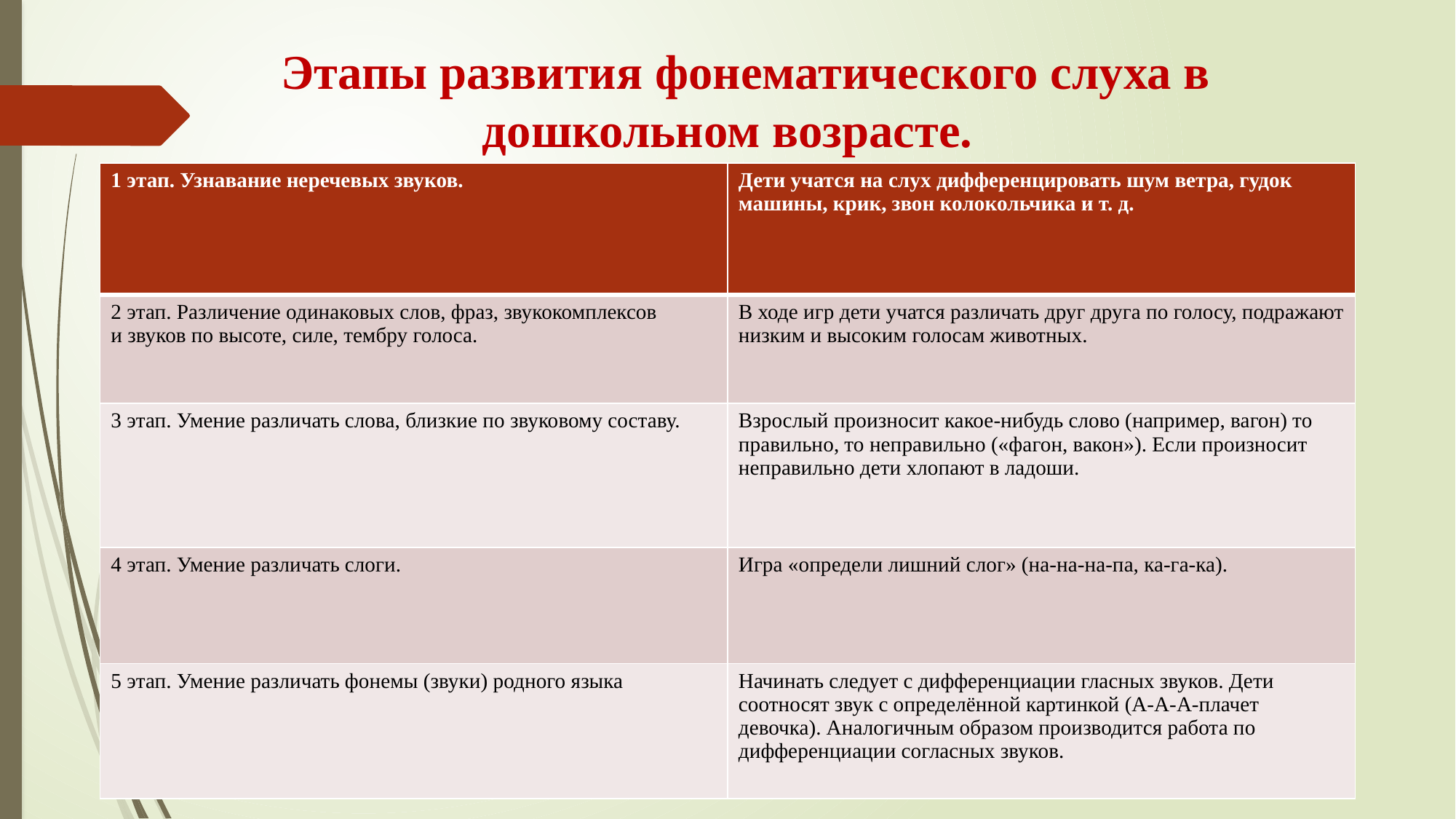

# Этапы развития фонематического слуха в дошкольном возрасте.
| 1 этап. Узнавание неречевых звуков. | Дети учатся на слух дифференцировать шум ветра, гудок машины, крик, звон колокольчика и т. д. |
| --- | --- |
| 2 этап. Различение одинаковых слов, фраз, звукокомплексов и звуков по высоте, силе, тембру голоса. | В ходе игр дети учатся различать друг друга по голосу, подражают низким и высоким голосам животных. |
| 3 этап. Умение различать слова, близкие по звуковому составу. | Взрослый произносит какое-нибудь слово (например, вагон) то правильно, то неправильно («фагон, вакон»). Если произносит неправильно дети хлопают в ладоши. |
| 4 этап. Умение различать слоги. | Игра «определи лишний слог» (на-на-на-па, ка-га-ка). |
| 5 этап. Умение различать фонемы (звуки) родного языка | Начинать следует с дифференциации гласных звуков. Дети соотносят звук с определённой картинкой (А-А-А-плачет девочка). Аналогичным образом производится работа по дифференциации согласных звуков. |